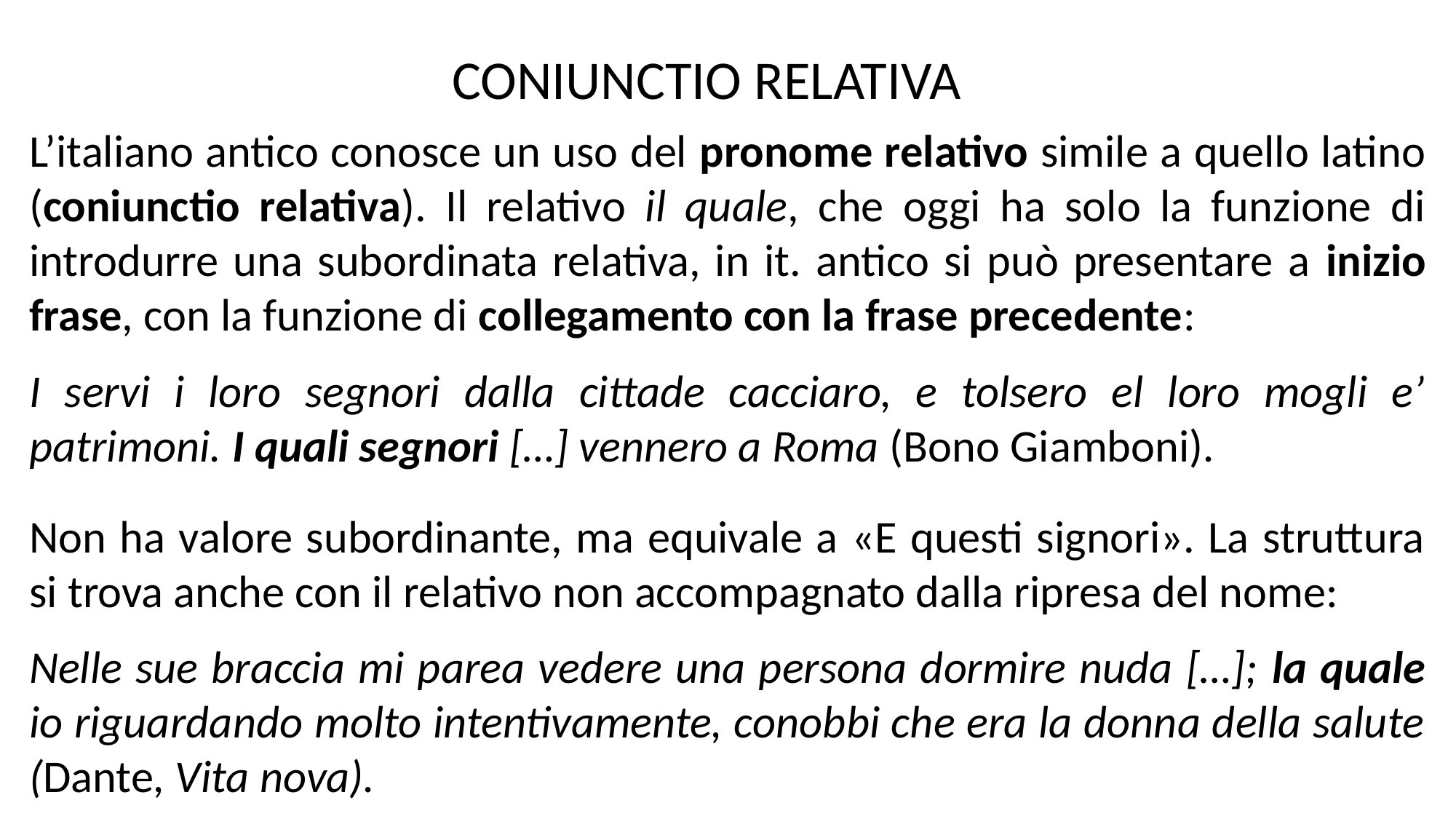

CONIUNCTIO RELATIVA
L’italiano antico conosce un uso del pronome relativo simile a quello latino (coniunctio relativa). Il relativo il quale, che oggi ha solo la funzione di introdurre una subordinata relativa, in it. antico si può presentare a inizio frase, con la funzione di collegamento con la frase precedente:

I servi i loro segnori dalla cittade cacciaro, e tolsero el loro mogli e’ patrimoni. I quali segnori […] vennero a Roma (Bono Giamboni).

Non ha valore subordinante, ma equivale a «E questi signori». La struttura si trova anche con il relativo non accompagnato dalla ripresa del nome:

Nelle sue braccia mi parea vedere una persona dormire nuda […]; la quale io riguardando molto intentivamente, conobbi che era la donna della salute (Dante, Vita nova).